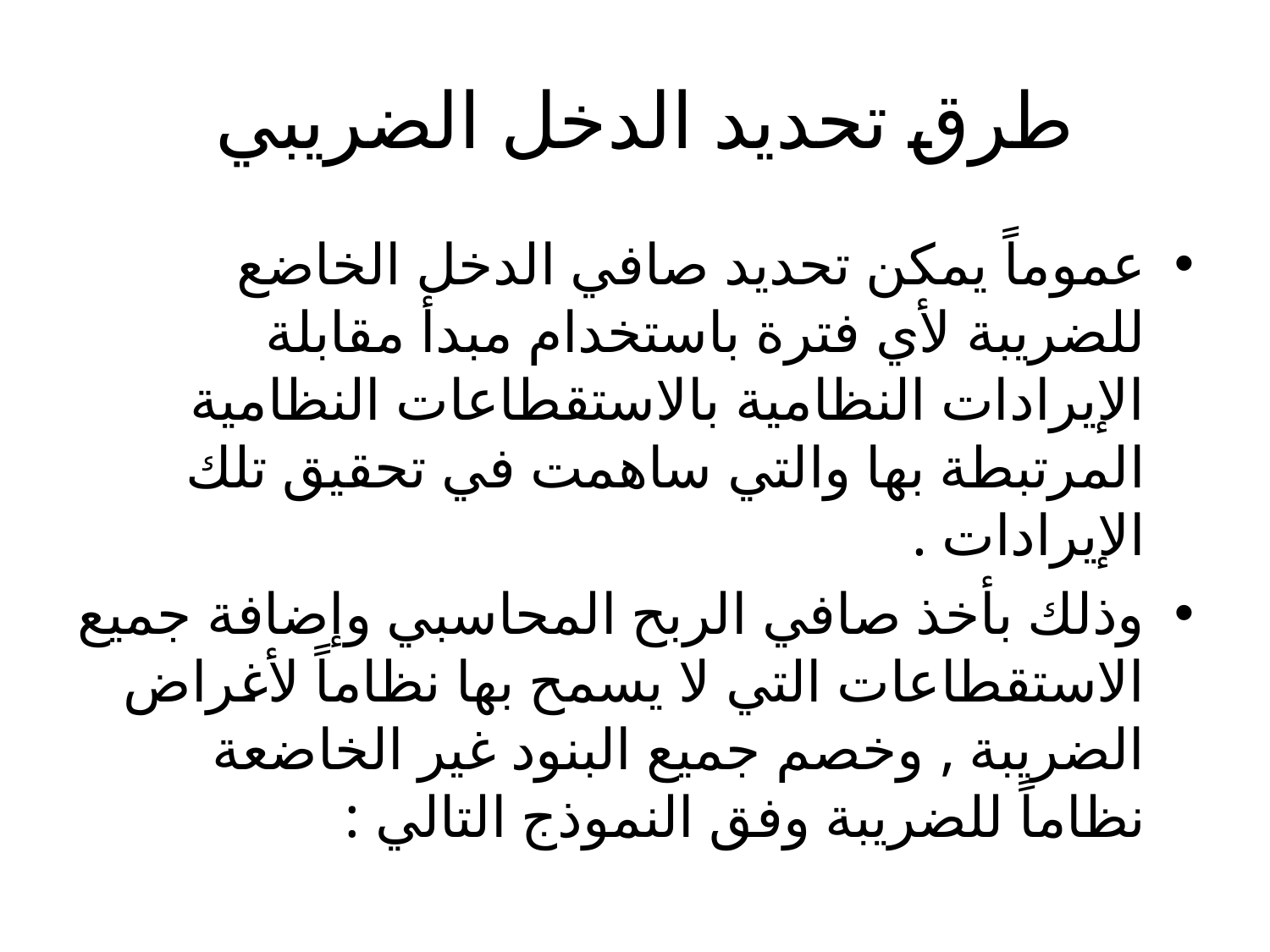

# طرق تحديد الدخل الضريبي
عموماً يمكن تحديد صافي الدخل الخاضع للضريبة لأي فترة باستخدام مبدأ مقابلة الإيرادات النظامية بالاستقطاعات النظامية المرتبطة بها والتي ساهمت في تحقيق تلك الإيرادات .
وذلك بأخذ صافي الربح المحاسبي وإضافة جميع الاستقطاعات التي لا يسمح بها نظاماً لأغراض الضريبة , وخصم جميع البنود غير الخاضعة نظاماً للضريبة وفق النموذج التالي :